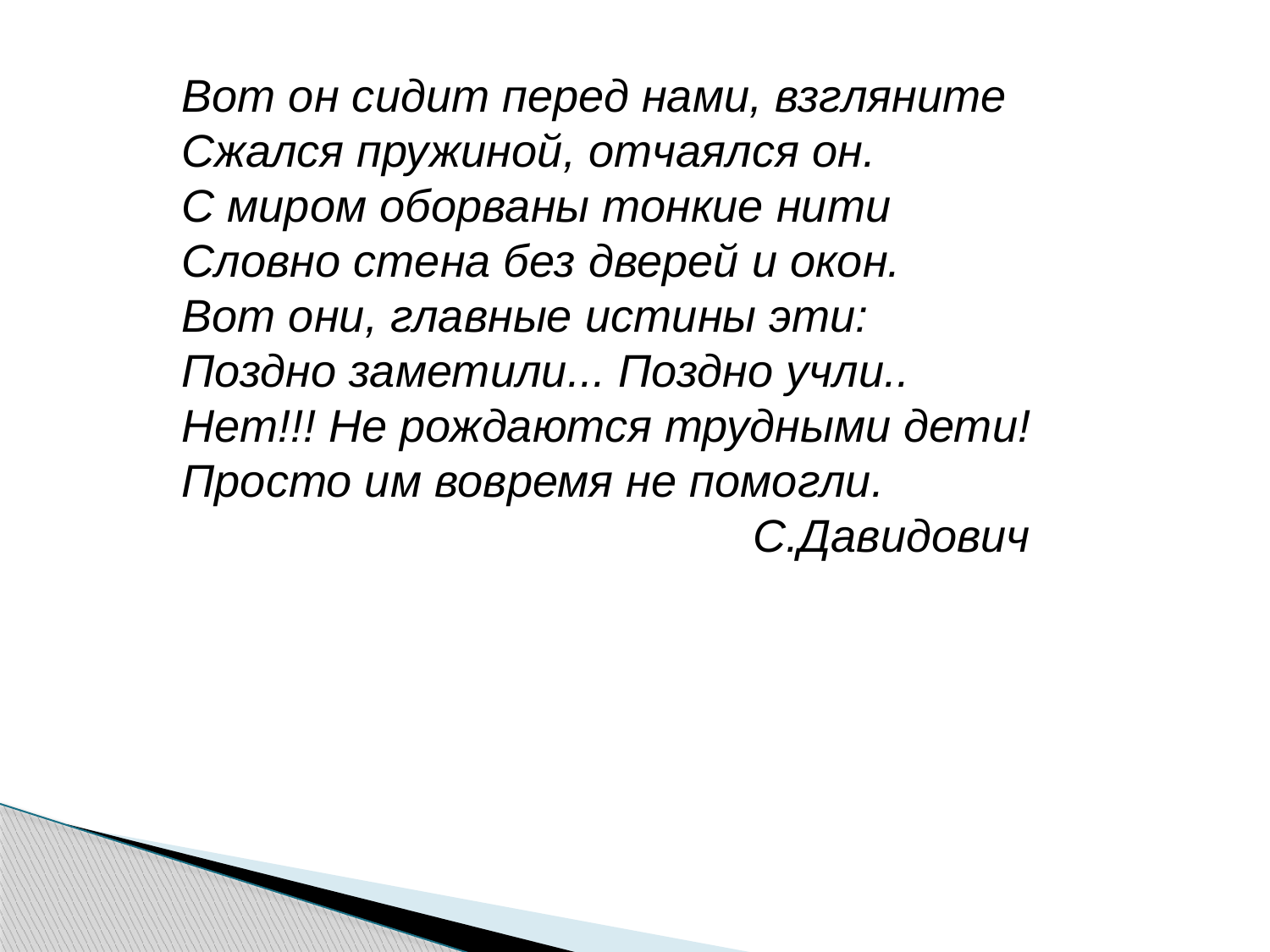

Вот он сидит перед нами, взгляните
Сжался пружиной, отчаялся он.
С миром оборваны тонкие нити
Словно стена без дверей и окон.
Вот они, главные истины эти:
Поздно заметили... Поздно учли..
Нет!!! Не рождаются трудными дети!
Просто им вовремя не помогли.
                                             С.Давидович